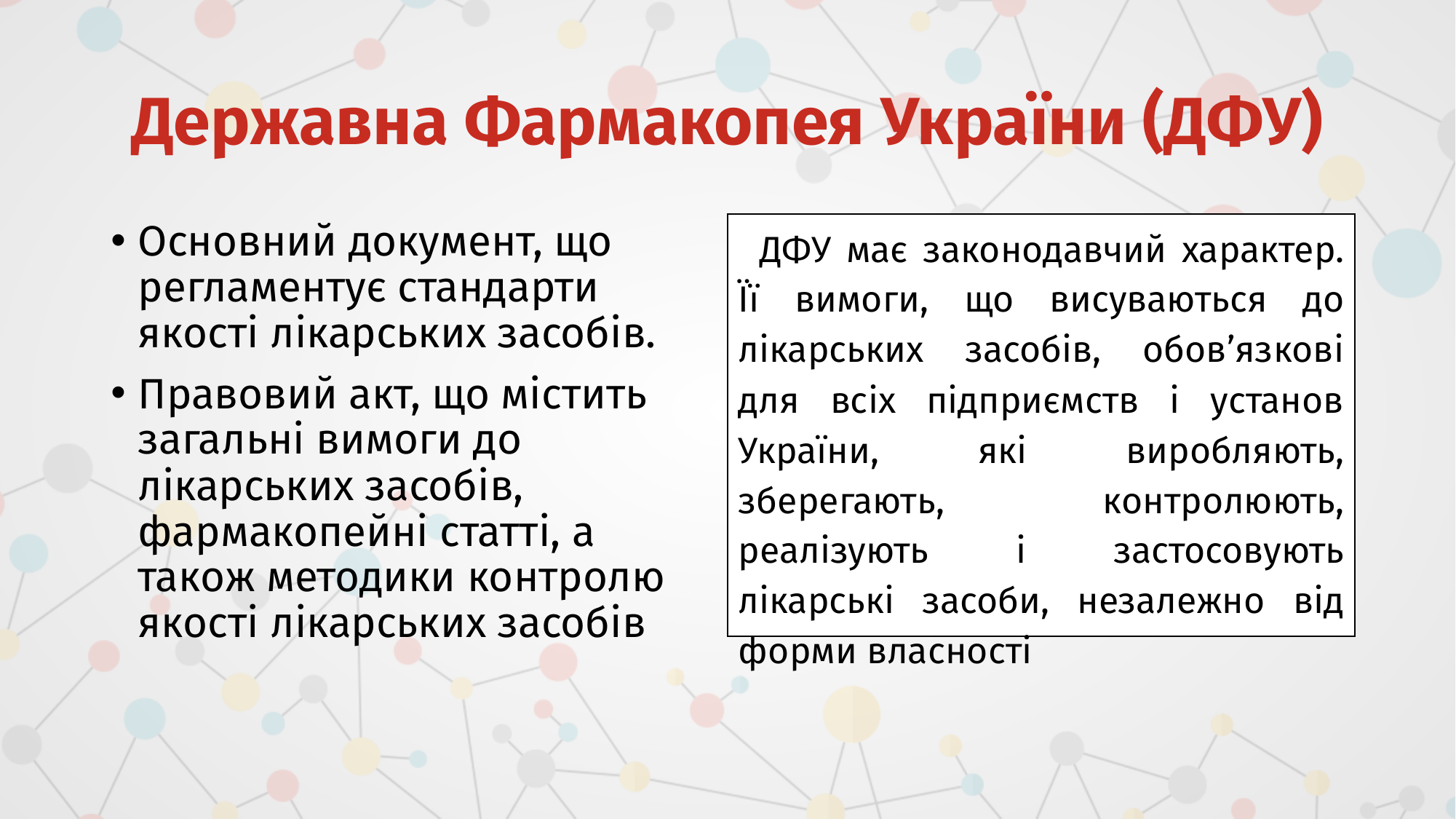

# Державна Фармакопея України (ДФУ)
Основний документ, що регламентує стандарти якості лікарських засобів.
Правовий акт, що містить загальні вимоги до лікарських засобів, фармакопейні статті, а також методики контролю якості лікарських засобів

ДФУ має законодавчий характер. Її вимоги, що висуваються до лікарських засобів, обовʼязкові для всіх підприємств і установ України, які виробляють, зберегають, контролюють, реалізують і застосовують лікарські засоби, незалежно від форми власності